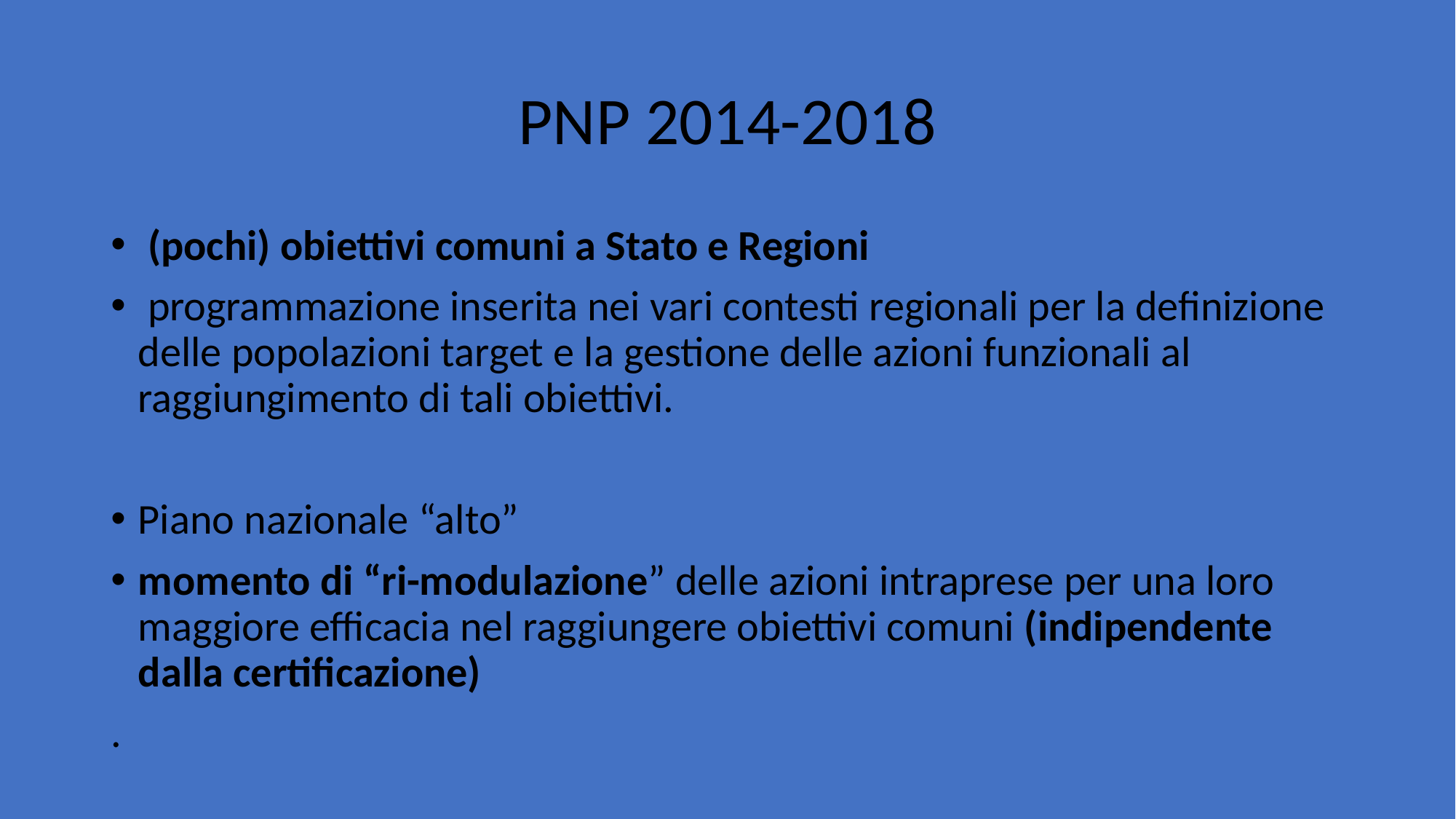

# PNP 2014-2018
 (pochi) obiettivi comuni a Stato e Regioni
 programmazione inserita nei vari contesti regionali per la definizione delle popolazioni target e la gestione delle azioni funzionali al raggiungimento di tali obiettivi.

Piano nazionale “alto”
momento di “ri-modulazione” delle azioni intraprese per una loro maggiore efficacia nel raggiungere obiettivi comuni (indipendente dalla certificazione)
.